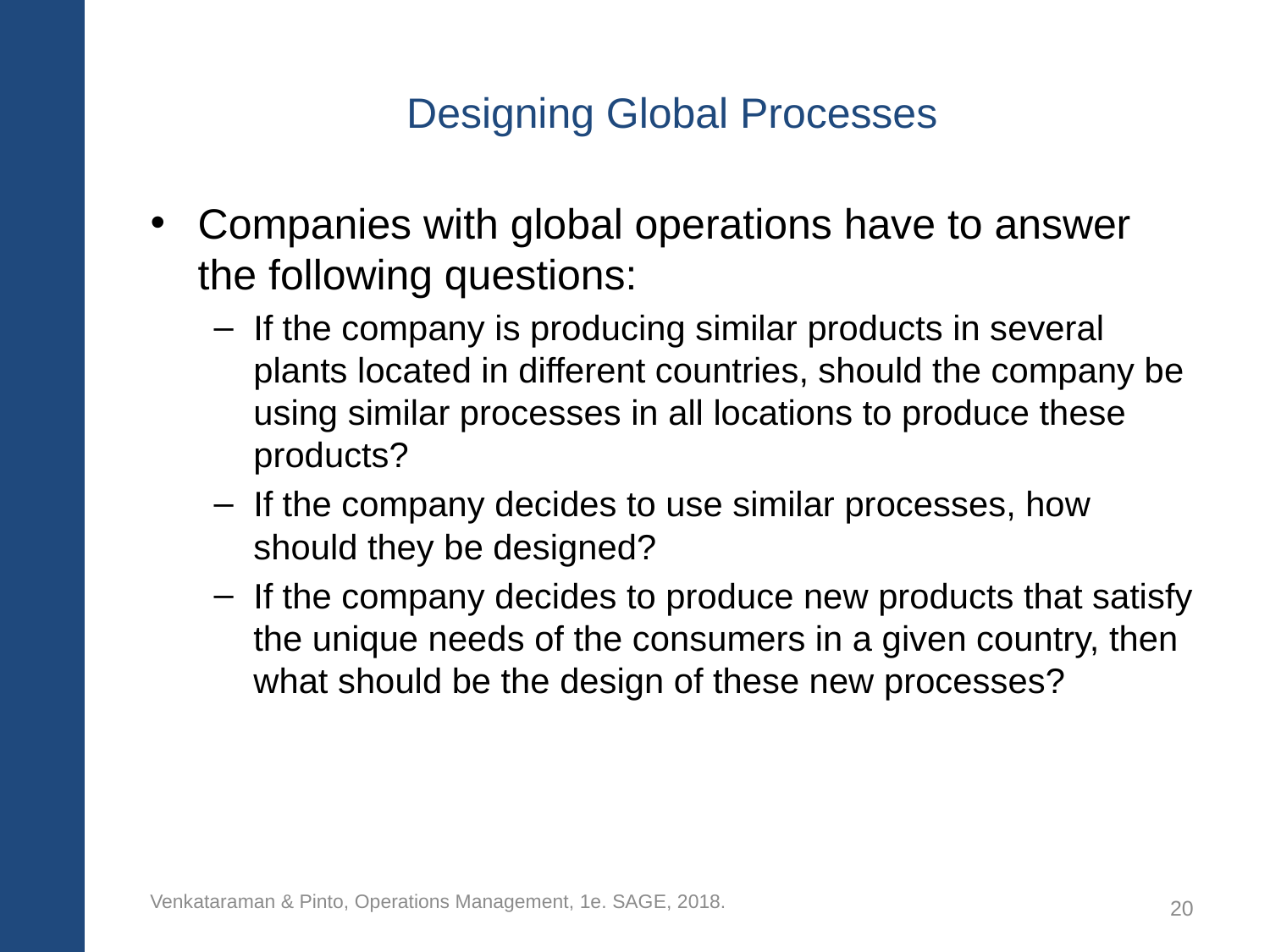

# Designing Global Processes
Companies with global operations have to answer the following questions:
If the company is producing similar products in several plants located in different countries, should the company be using similar processes in all locations to produce these products?
If the company decides to use similar processes, how should they be designed?
If the company decides to produce new products that satisfy the unique needs of the consumers in a given country, then what should be the design of these new processes?
Venkataraman & Pinto, Operations Management, 1e. SAGE, 2018.
20